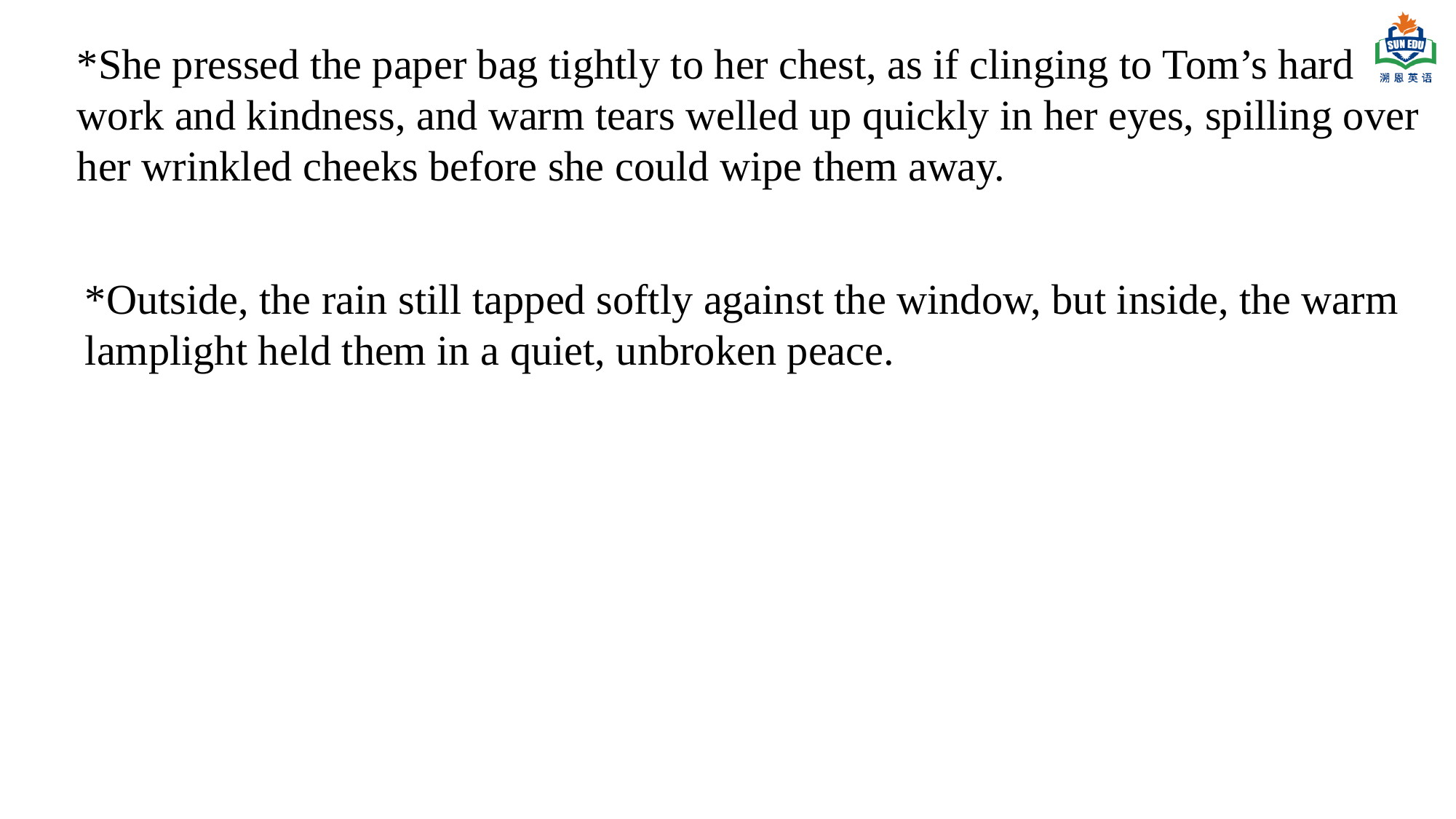

*She pressed the paper bag tightly to her chest, as if clinging to Tom’s hard work and kindness, and warm tears welled up quickly in her eyes, spilling over her wrinkled cheeks before she could wipe them away.
*Outside, the rain still tapped softly against the window, but inside, the warm lamplight held them in a quiet, unbroken peace.